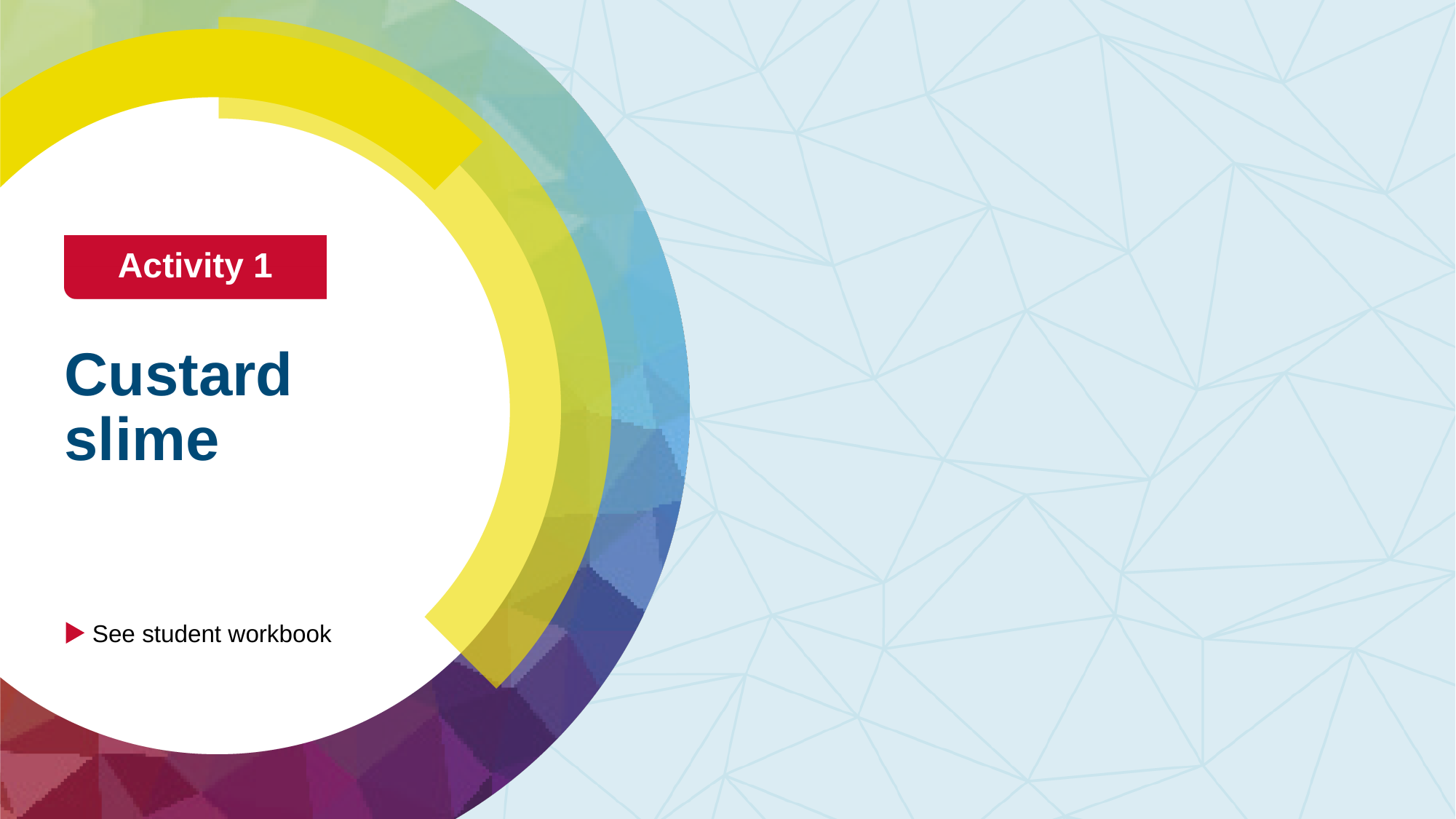

Activity 1
# Custard slime
See student workbook